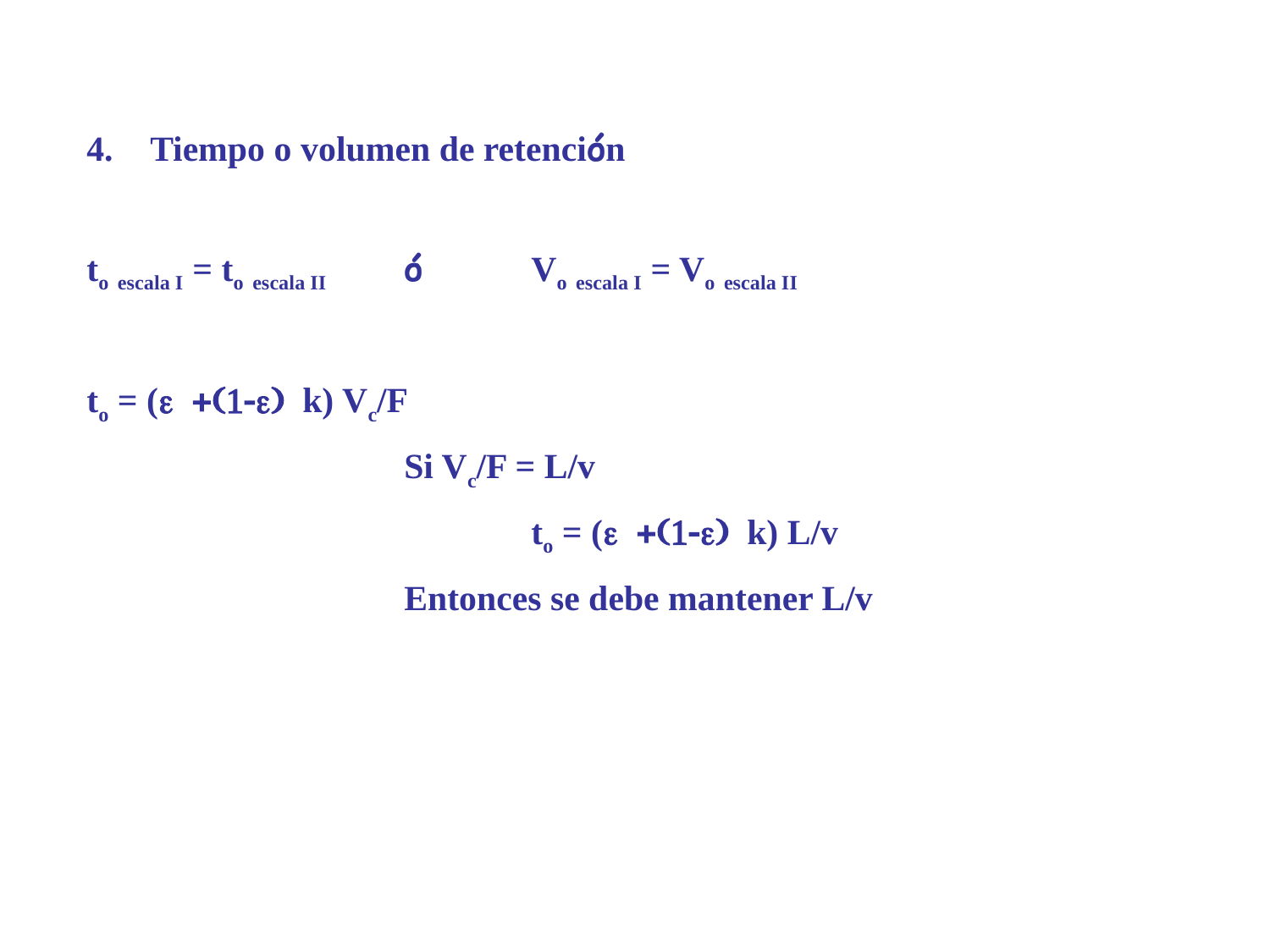

Tiempo o volumen de retención

to escala I = to escala II	ó 	Vo escala I = Vo escala II

to = (ε +(1−ε) k) Vc/F
			Si Vc/F = L/v
 				to = (ε +(1−ε) k) L/v
			Entonces se debe mantener L/v